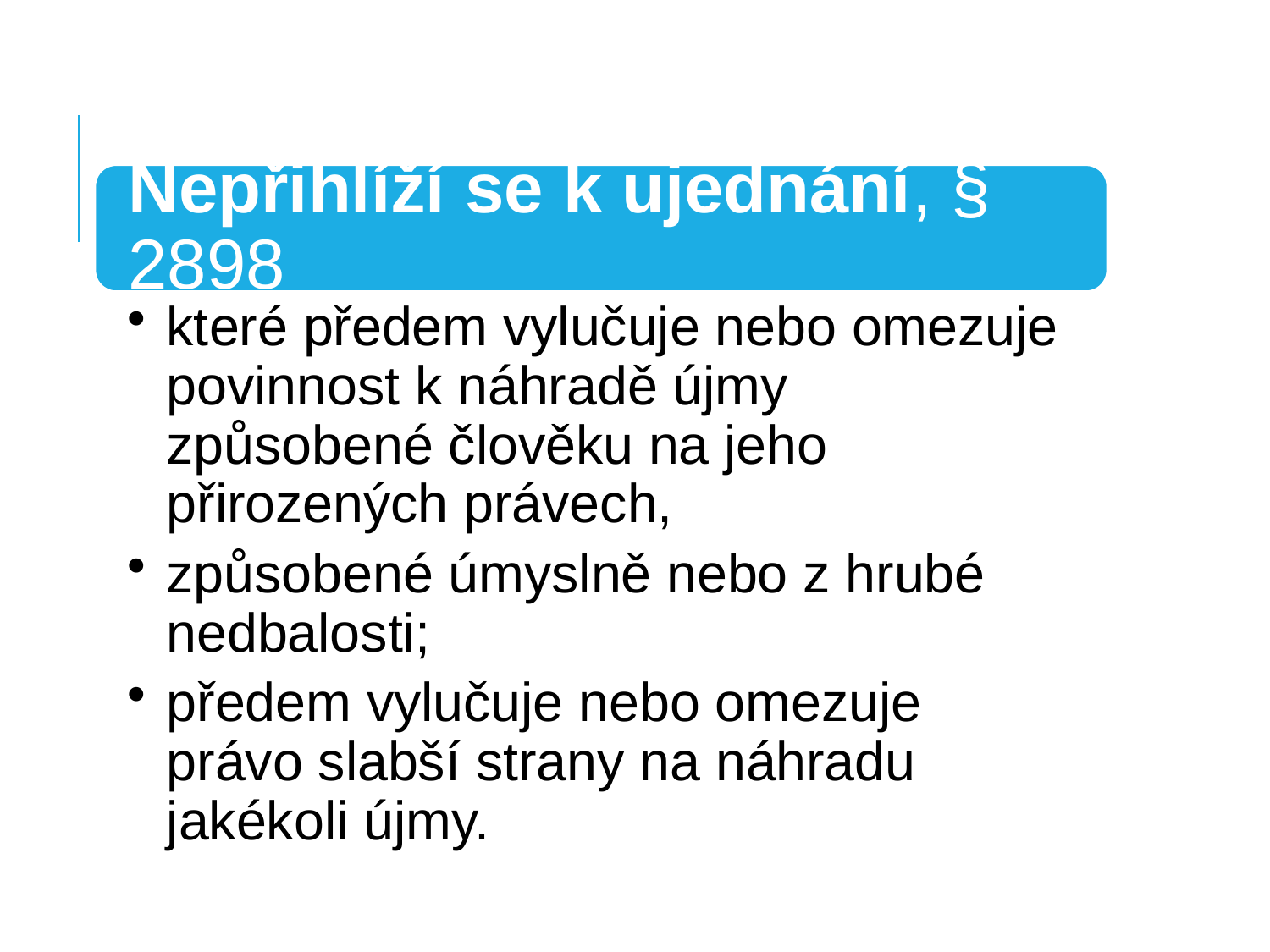

Nepřihlíží se k ujednání, § 2898
které předem vylučuje nebo omezuje povinnost k náhradě újmy způsobené člověku na jeho přirozených právech,
způsobené úmyslně nebo z hrubé nedbalosti;
předem vylučuje nebo omezuje právo slabší strany na náhradu jakékoli újmy.